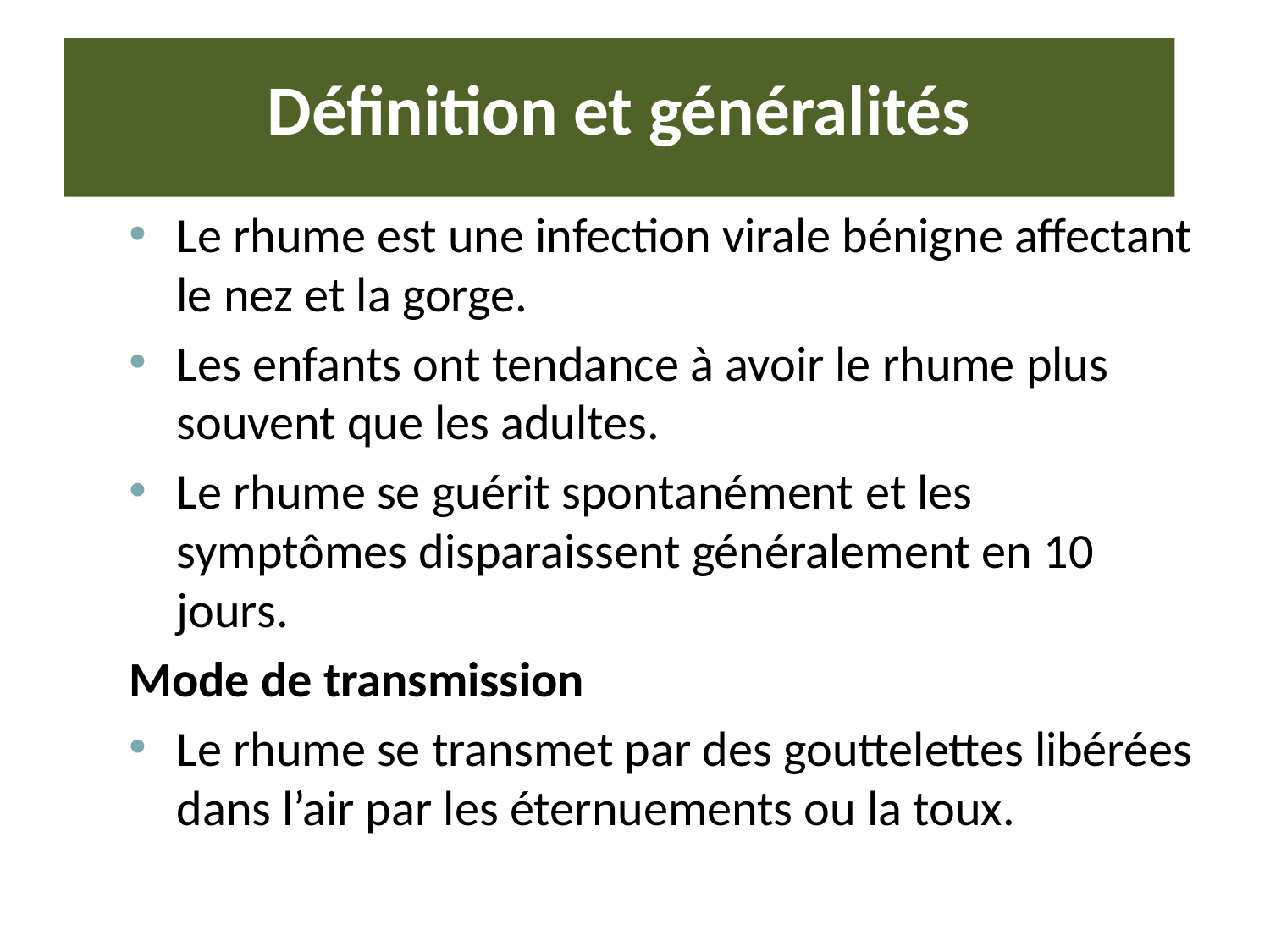

# Définition et généralités
Le rhume est une infection virale bénigne affectant le nez et la gorge.
Les enfants ont tendance à avoir le rhume plus souvent que les adultes.
Le rhume se guérit spontanément et les symptômes disparaissent généralement en 10 jours.
Mode de transmission
Le rhume se transmet par des gouttelettes libérées dans l’air par les éternuements ou la toux.